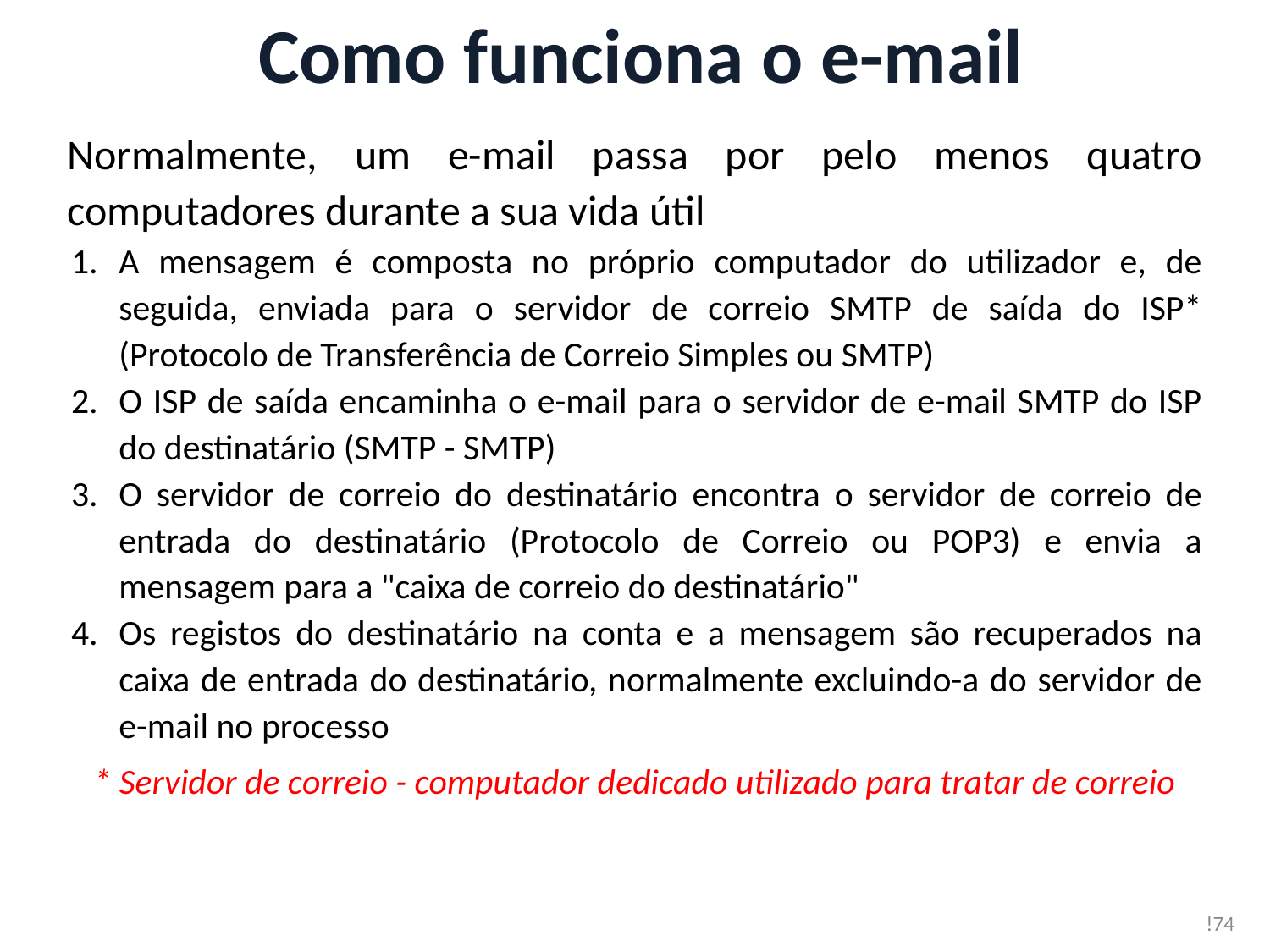

# Como funciona o e-mail
Normalmente, um e-mail passa por pelo menos quatro computadores durante a sua vida útil
A mensagem é composta no próprio computador do utilizador e, de seguida, enviada para o servidor de correio SMTP de saída do ISP* (Protocolo de Transferência de Correio Simples ou SMTP)
O ISP de saída encaminha o e-mail para o servidor de e-mail SMTP do ISP do destinatário (SMTP - SMTP)
O servidor de correio do destinatário encontra o servidor de correio de entrada do destinatário (Protocolo de Correio ou POP3) e envia a mensagem para a "caixa de correio do destinatário"
Os registos do destinatário na conta e a mensagem são recuperados na caixa de entrada do destinatário, normalmente excluindo-a do servidor de e-mail no processo
* Servidor de correio - computador dedicado utilizado para tratar de correio
!74